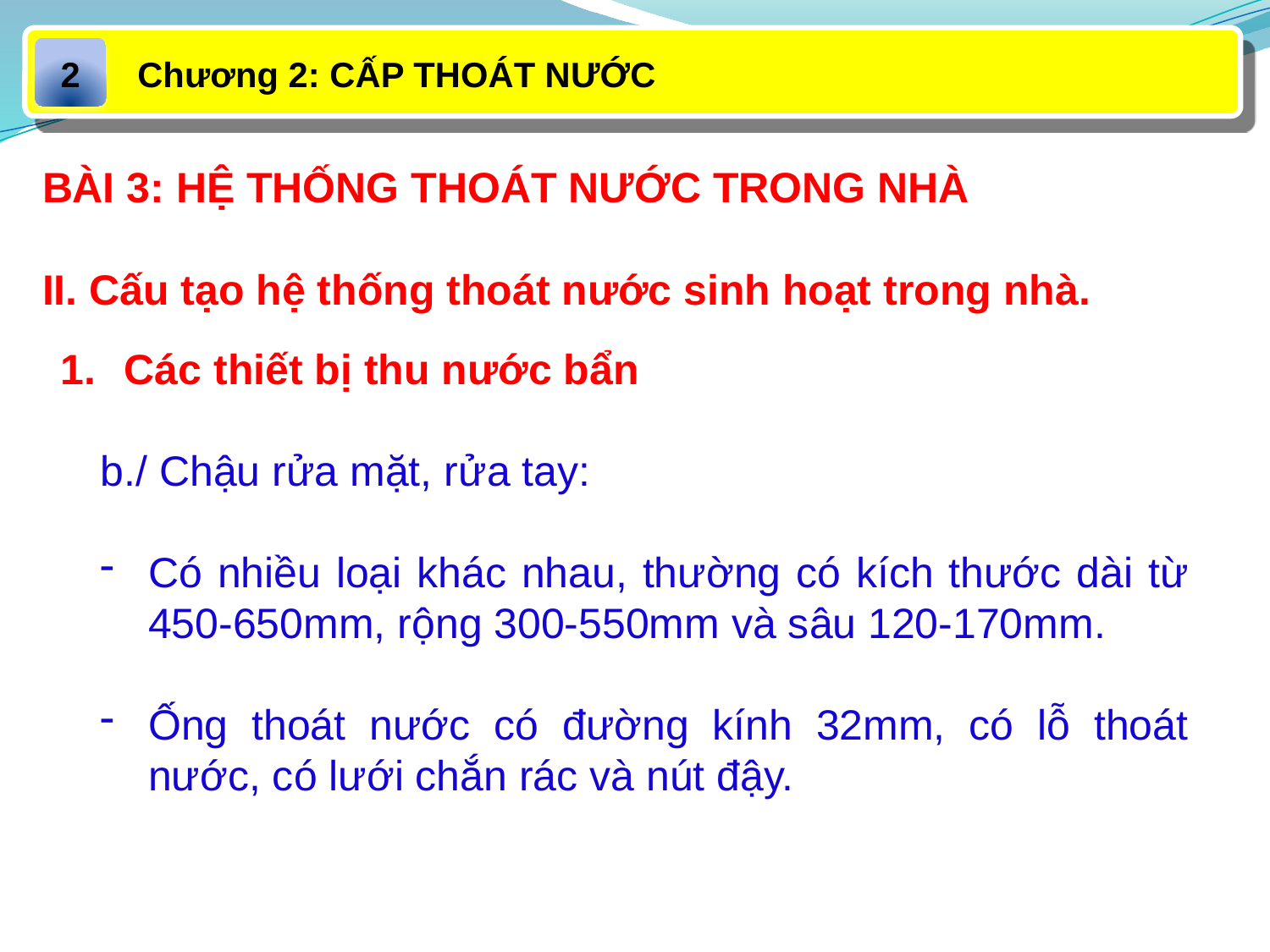

Chương 2: CẤP THOÁT NƯỚC
2

BÀI 3: HỆ THỐNG THOÁT NƯỚC TRONG NHÀ

II. Cấu tạo hệ thống thoát nước sinh hoạt trong nhà.

Các thiết bị thu nước bẩn

b./ Chậu rửa mặt, rửa tay:

Có nhiều loại khác nhau, thường có kích thước dài từ 450-650mm, rộng 300-550mm và sâu 120-170mm.

Ống thoát nước có đường kính 32mm, có lỗ thoát nước, có lưới chắn rác và nút đậy.